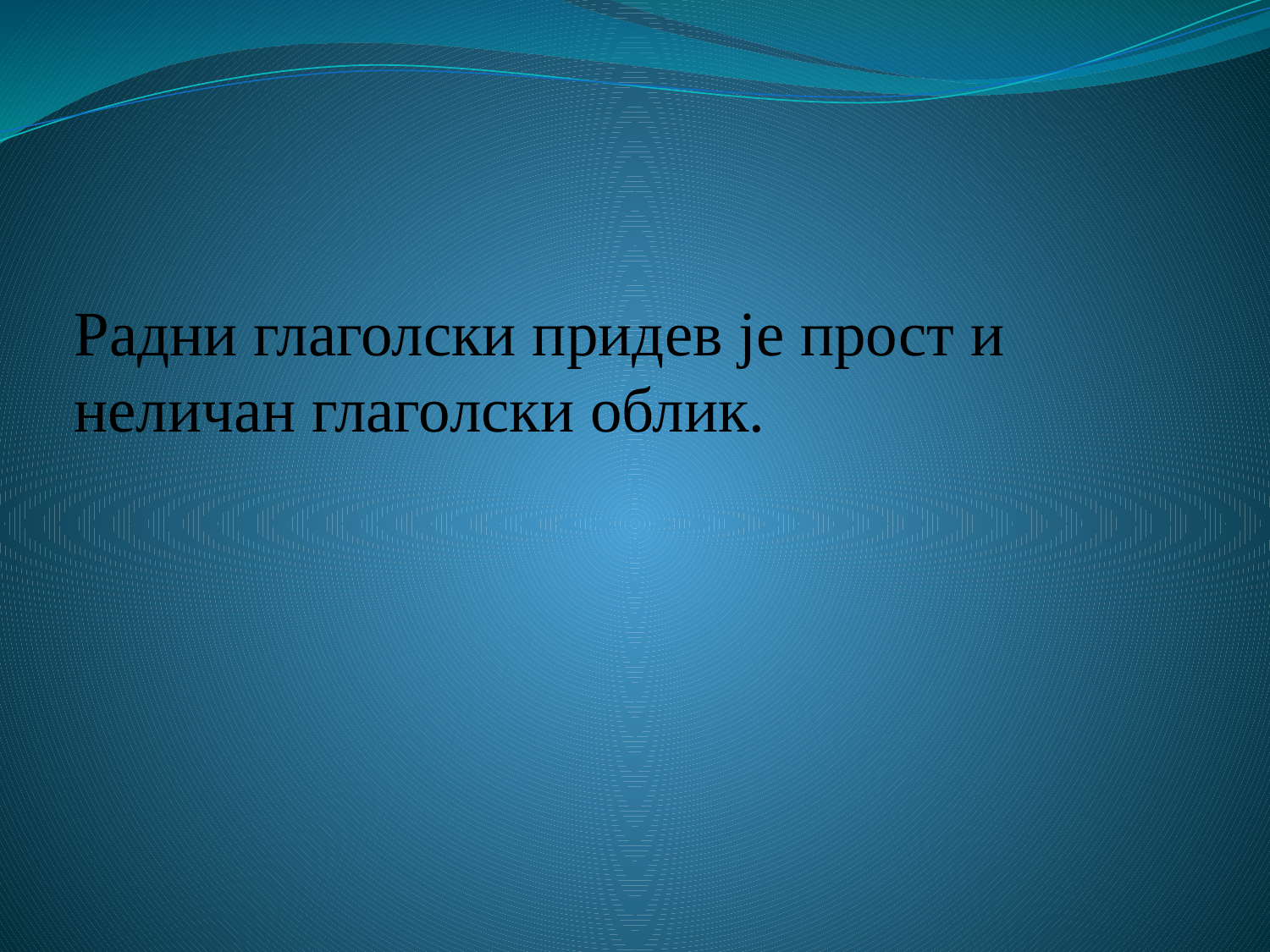

# Радни глаголски придев је прост и неличан глаголски облик.